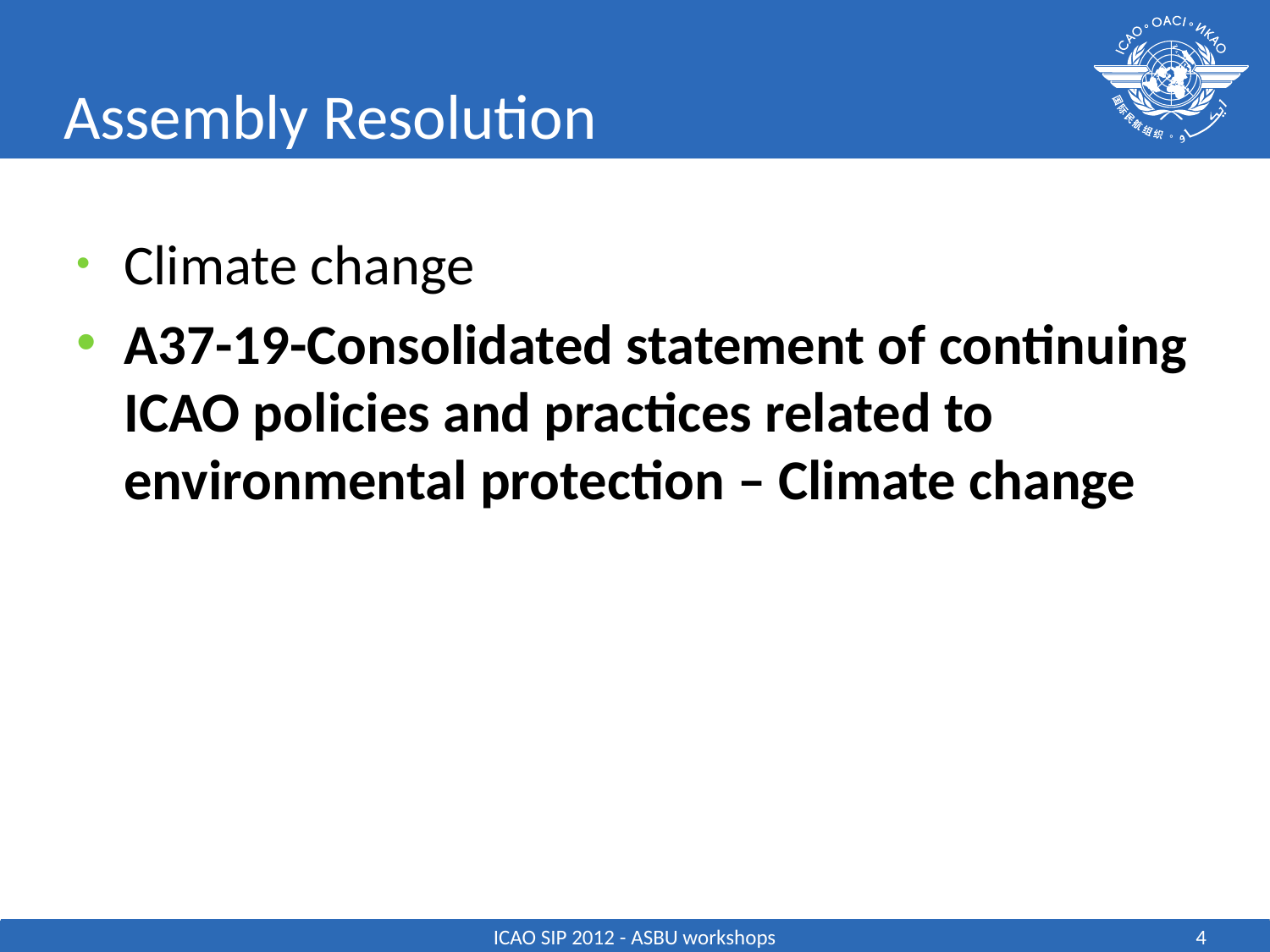

# Assembly Resolution
Climate change
A37-19-Consolidated statement of continuing ICAO policies and practices related to environmental protection – Climate change
ICAO SIP 2012 - ASBU workshops
4